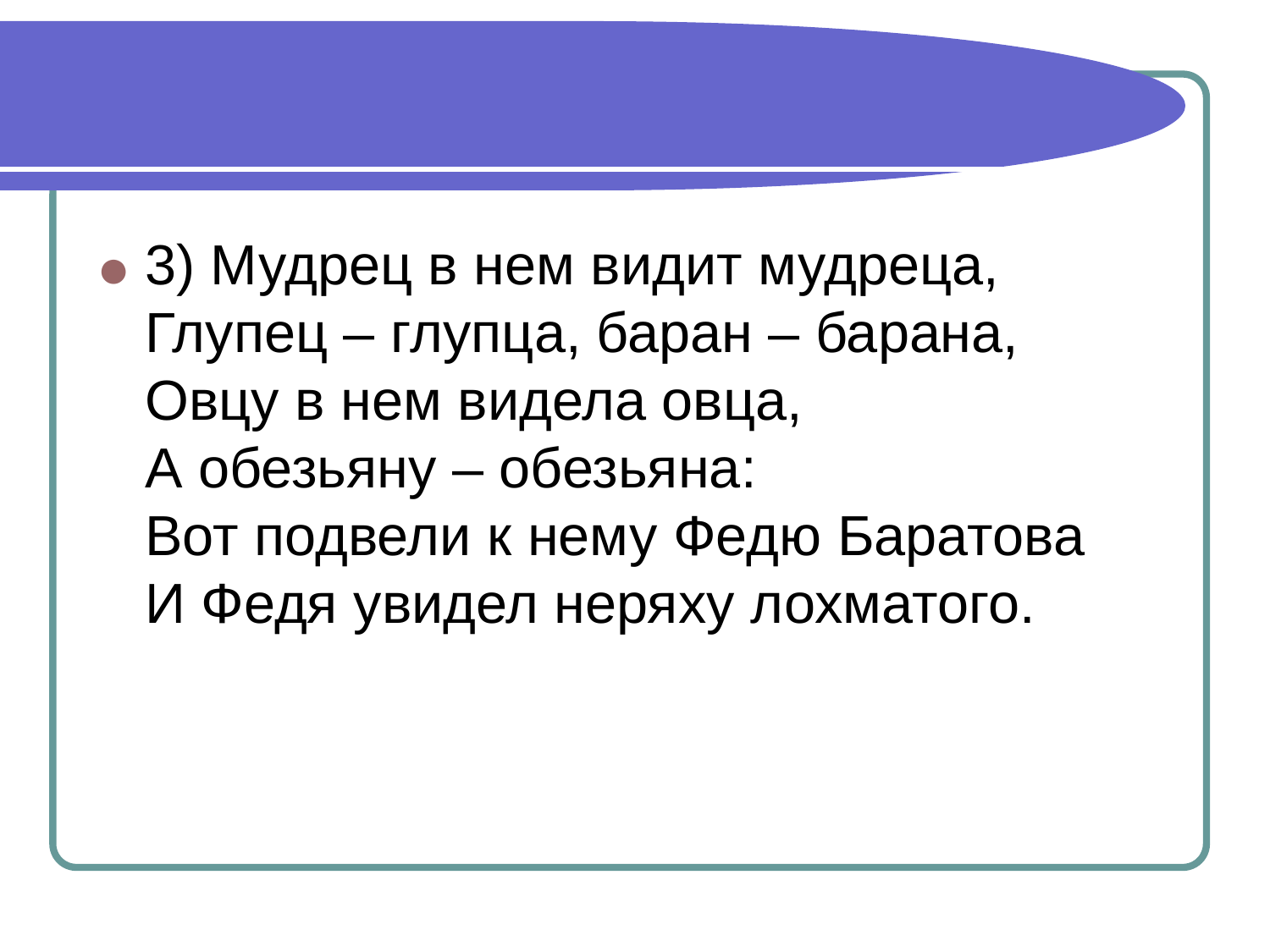

#
3) Мудрец в нем видит мудреца,
Глупец – глупца, баран – барана,
Овцу в нем видела овца,
А обезьяну – обезьяна:
Вот подвели к нему Федю Баратова
И Федя увидел неряху лохматого.